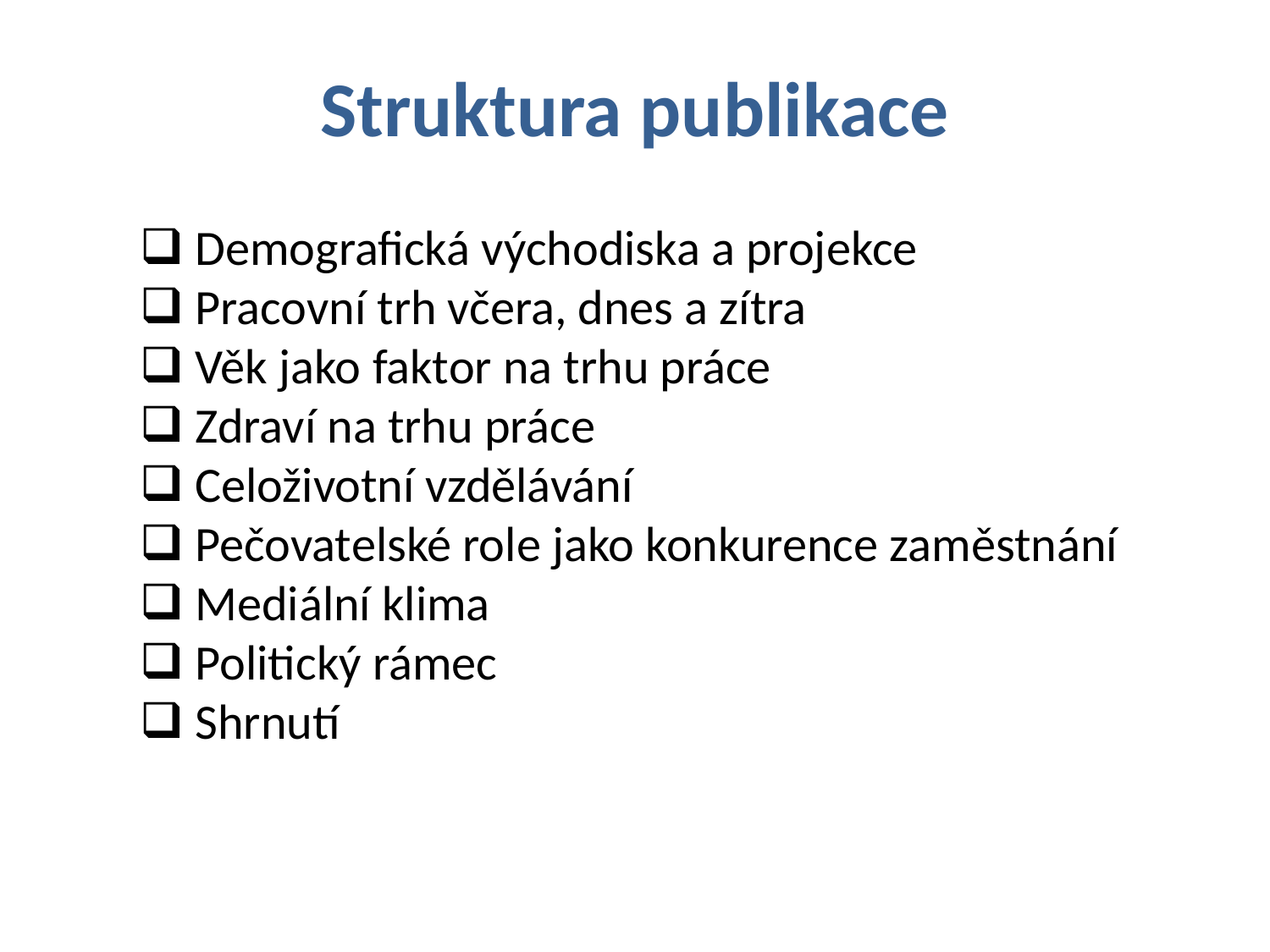

# Struktura publikace
 Demografická východiska a projekce
 Pracovní trh včera, dnes a zítra
 Věk jako faktor na trhu práce
 Zdraví na trhu práce
 Celoživotní vzdělávání
 Pečovatelské role jako konkurence zaměstnání
 Mediální klima
 Politický rámec
 Shrnutí